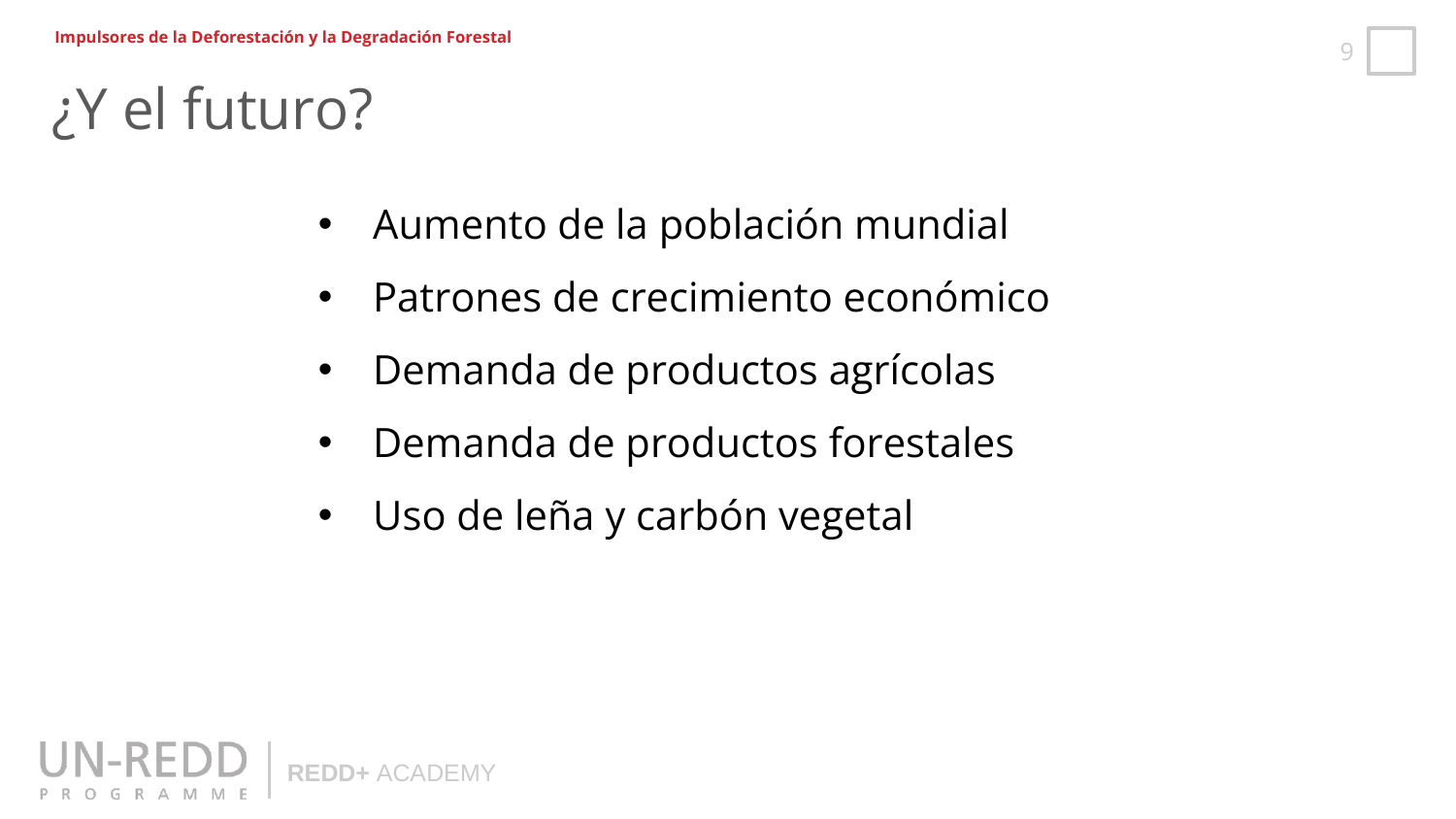

Impulsores de la Deforestación y la Degradación Forestal
¿Y el futuro?
Aumento de la población mundial
Patrones de crecimiento económico
Demanda de productos agrícolas
Demanda de productos forestales
Uso de leña y carbón vegetal